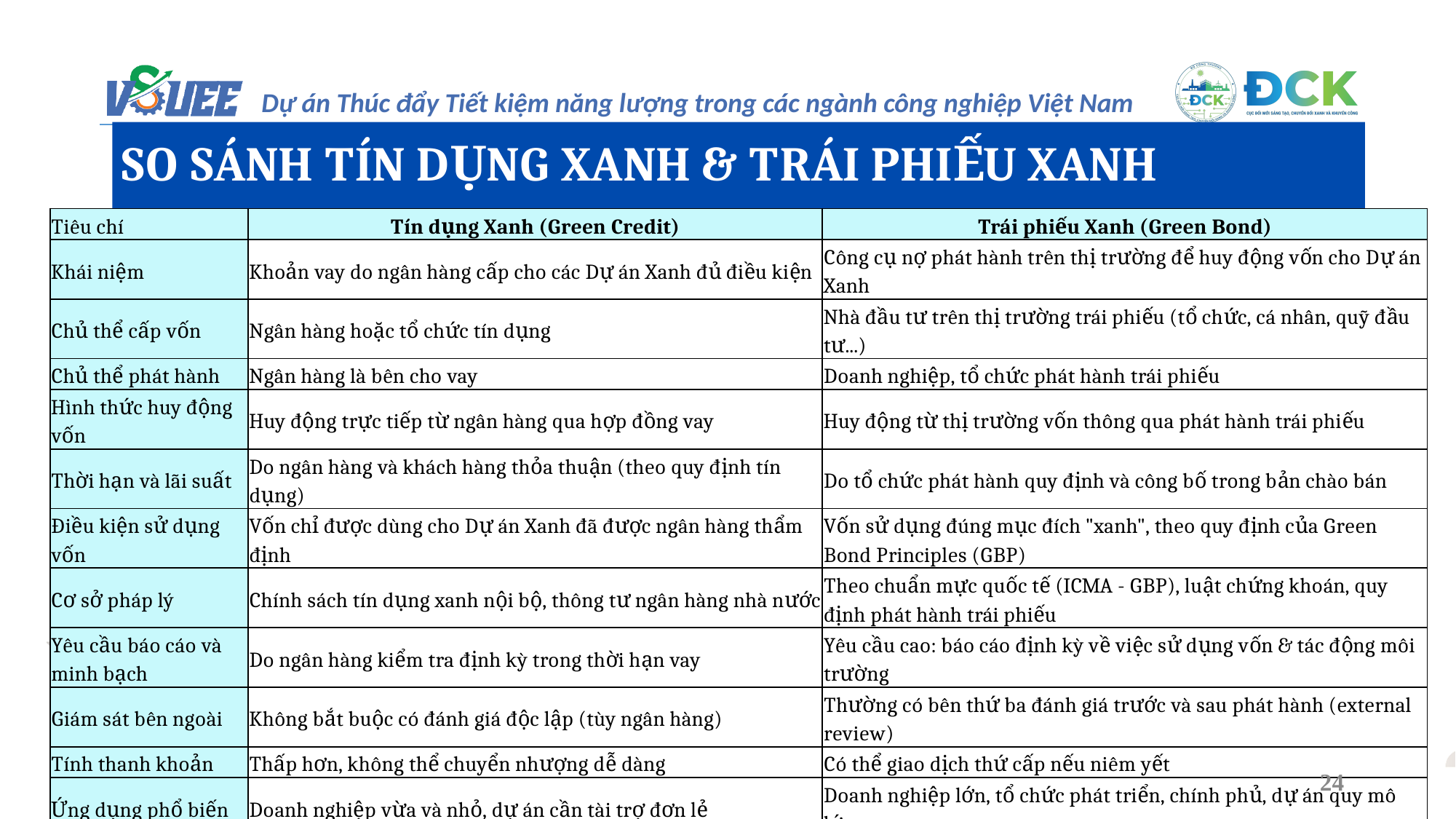

SO SÁNH TÍN DỤNG XANH & TRÁI PHIẾU XANH
| Tiêu chí | Tín dụng Xanh (Green Credit) | Trái phiếu Xanh (Green Bond) |
| --- | --- | --- |
| Khái niệm | Khoản vay do ngân hàng cấp cho các Dự án Xanh đủ điều kiện | Công cụ nợ phát hành trên thị trường để huy động vốn cho Dự án Xanh |
| Chủ thể cấp vốn | Ngân hàng hoặc tổ chức tín dụng | Nhà đầu tư trên thị trường trái phiếu (tổ chức, cá nhân, quỹ đầu tư...) |
| Chủ thể phát hành | Ngân hàng là bên cho vay | Doanh nghiệp, tổ chức phát hành trái phiếu |
| Hình thức huy động vốn | Huy động trực tiếp từ ngân hàng qua hợp đồng vay | Huy động từ thị trường vốn thông qua phát hành trái phiếu |
| Thời hạn và lãi suất | Do ngân hàng và khách hàng thỏa thuận (theo quy định tín dụng) | Do tổ chức phát hành quy định và công bố trong bản chào bán |
| Điều kiện sử dụng vốn | Vốn chỉ được dùng cho Dự án Xanh đã được ngân hàng thẩm định | Vốn sử dụng đúng mục đích "xanh", theo quy định của Green Bond Principles (GBP) |
| Cơ sở pháp lý | Chính sách tín dụng xanh nội bộ, thông tư ngân hàng nhà nước | Theo chuẩn mực quốc tế (ICMA - GBP), luật chứng khoán, quy định phát hành trái phiếu |
| Yêu cầu báo cáo và minh bạch | Do ngân hàng kiểm tra định kỳ trong thời hạn vay | Yêu cầu cao: báo cáo định kỳ về việc sử dụng vốn & tác động môi trường |
| Giám sát bên ngoài | Không bắt buộc có đánh giá độc lập (tùy ngân hàng) | Thường có bên thứ ba đánh giá trước và sau phát hành (external review) |
| Tính thanh khoản | Thấp hơn, không thể chuyển nhượng dễ dàng | Có thể giao dịch thứ cấp nếu niêm yết |
| Ứng dụng phổ biến | Doanh nghiệp vừa và nhỏ, dự án cần tài trợ đơn lẻ | Doanh nghiệp lớn, tổ chức phát triển, chính phủ, dự án quy mô lớn |
24